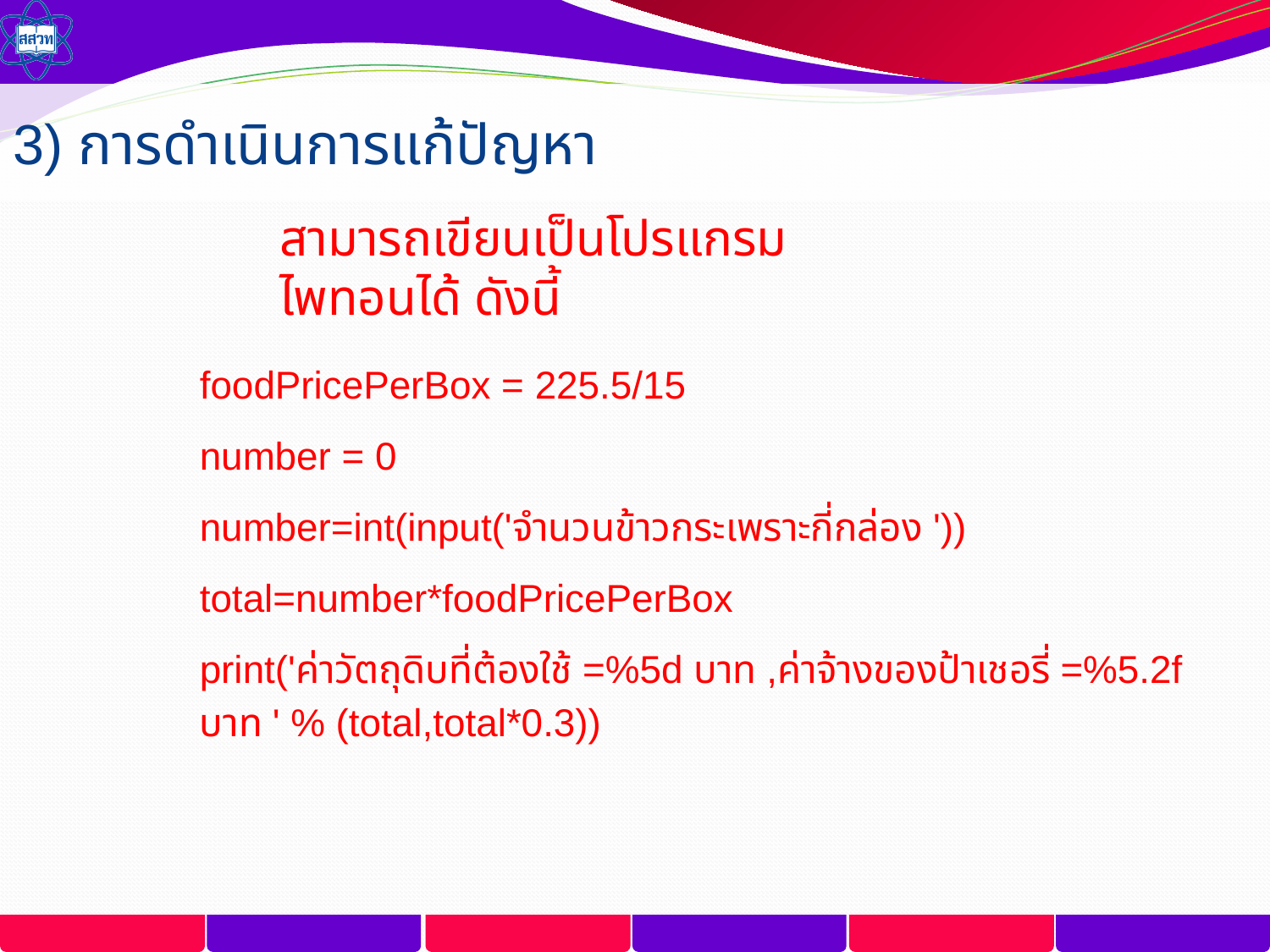

3) การดำเนินการแก้ปัญหา
สามารถเขียนเป็นโปรแกรมไพทอนได้ ดังนี้
foodPricePerBox = 225.5/15
number = 0
number=int(input('จำนวนข้าวกระเพราะกี่กล่อง '))
total=number*foodPricePerBox
print('ค่าวัตถุดิบที่ต้องใช้ =%5d บาท ,ค่าจ้างของป้าเชอรี่ =%5.2f บาท ' % (total,total*0.3))